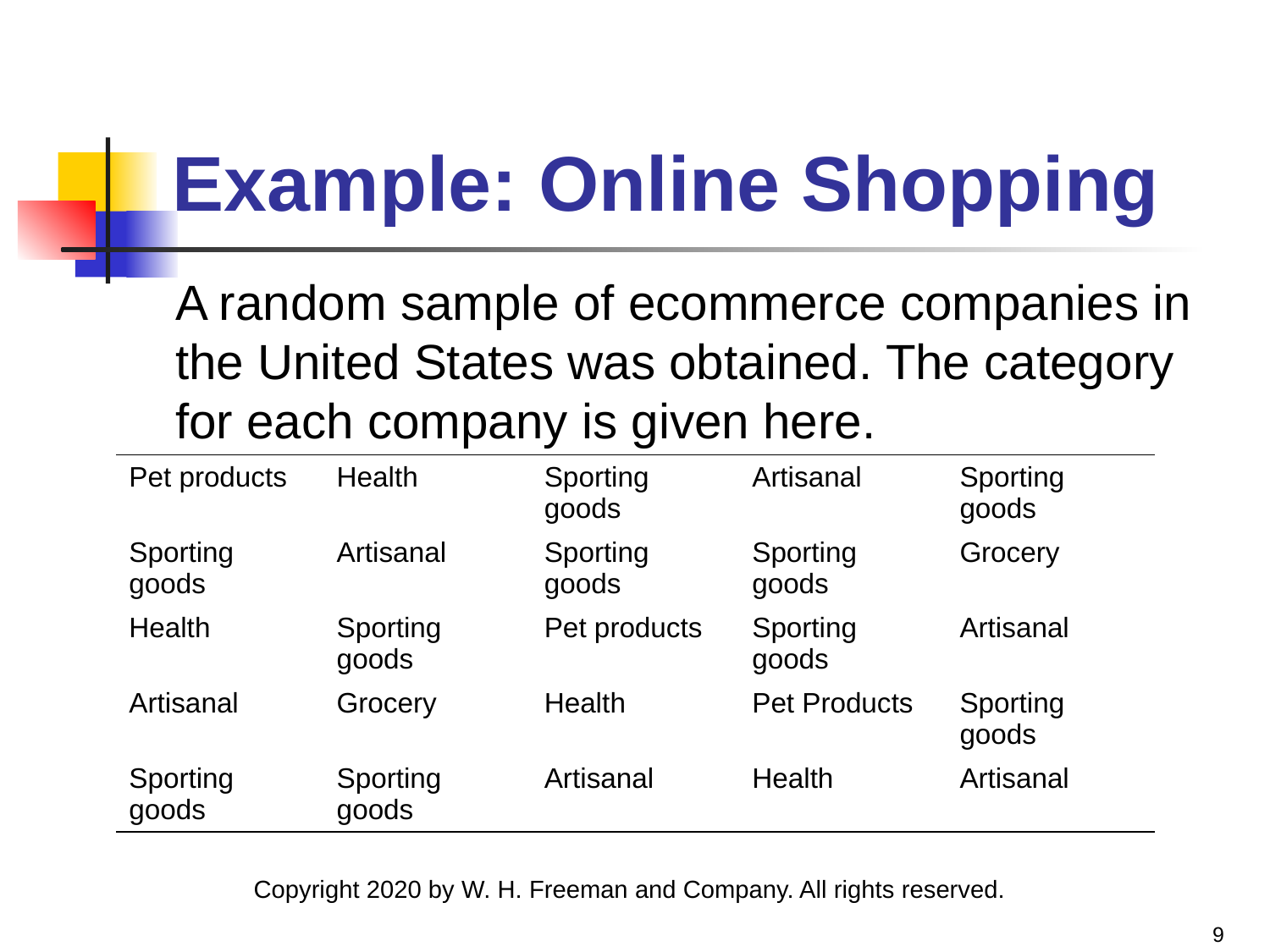

# Example: Online Shopping
A random sample of ecommerce companies in the United States was obtained. The category for each company is given here.
| Pet products | Health | Sporting goods | Artisanal | Sporting goods |
| --- | --- | --- | --- | --- |
| Sporting goods | Artisanal | Sporting goods | Sporting goods | Grocery |
| Health | Sporting goods | Pet products | Sporting goods | Artisanal |
| Artisanal | Grocery | Health | Pet Products | Sporting goods |
| Sporting goods | Sporting goods | Artisanal | Health | Artisanal |